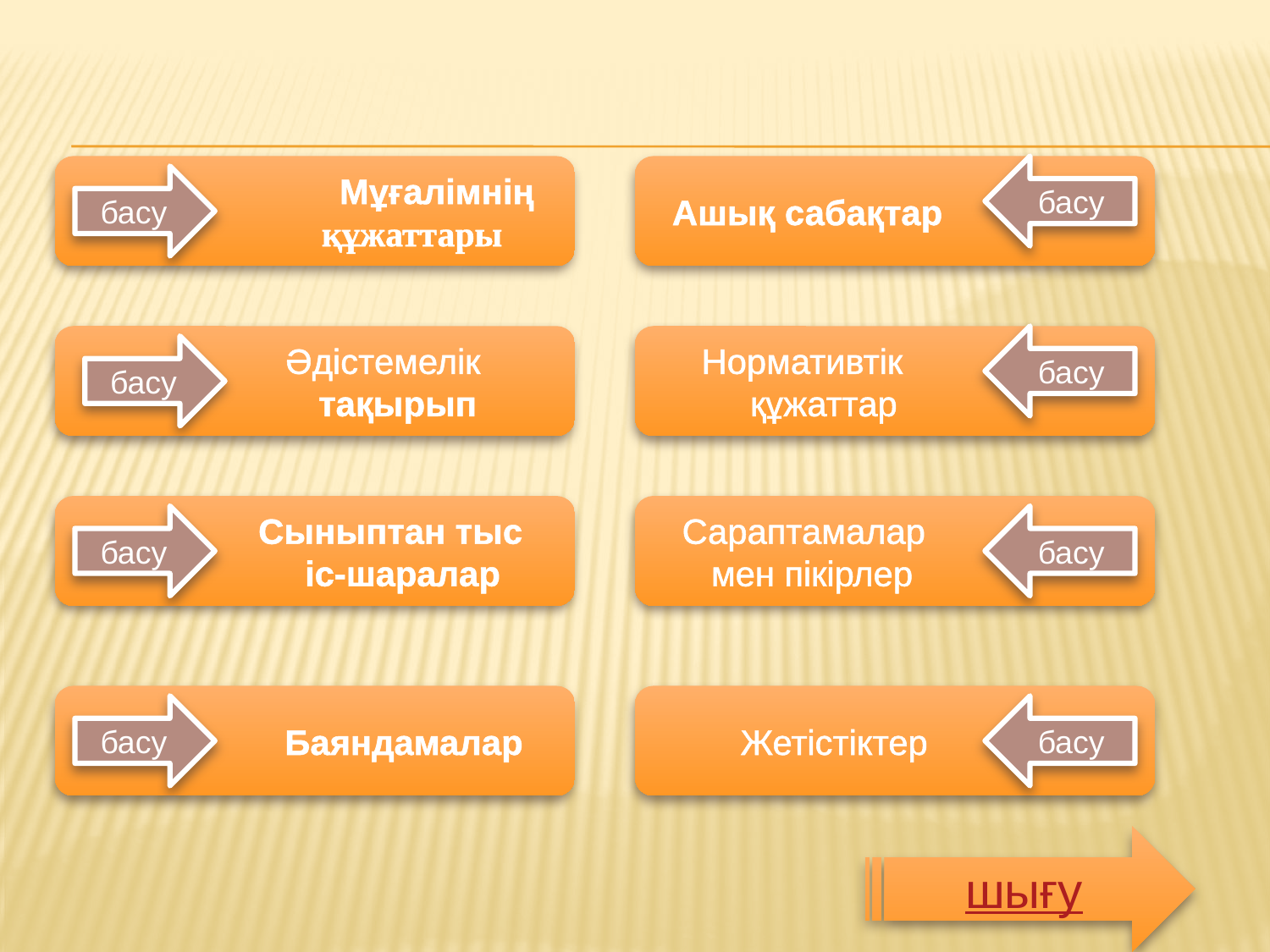

Мұғалімнің
                            құжаттары
  Ашық сабақтар
басу
басу
                 Әдістемелік
                 тақырып
     Нормативтік
          құжаттар
басу
басу
                 Сыныптан тыс
                  іс-шаралар
   Сараптамалар
      мен пікірлер
басу
басу
                    Баяндамалар
         Жетістіктер
басу
басу
шығу